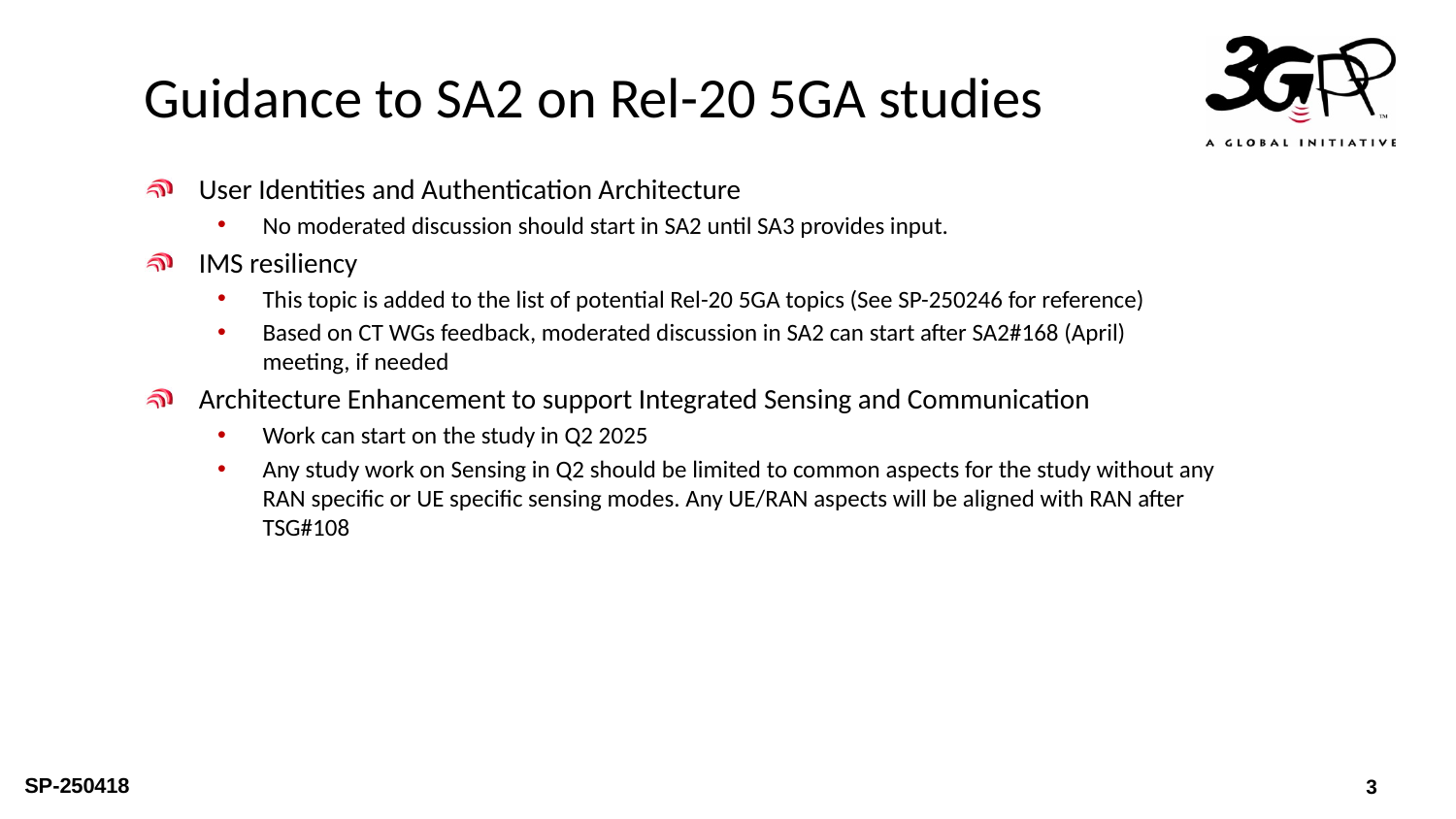

# Guidance to SA2 on Rel-20 5GA studies
User Identities and Authentication Architecture
No moderated discussion should start in SA2 until SA3 provides input.
IMS resiliency
This topic is added to the list of potential Rel-20 5GA topics (See SP-250246 for reference)
Based on CT WGs feedback, moderated discussion in SA2 can start after SA2#168 (April) meeting, if needed
Architecture Enhancement to support Integrated Sensing and Communication
Work can start on the study in Q2 2025
Any study work on Sensing in Q2 should be limited to common aspects for the study without any RAN specific or UE specific sensing modes. Any UE/RAN aspects will be aligned with RAN after TSG#108